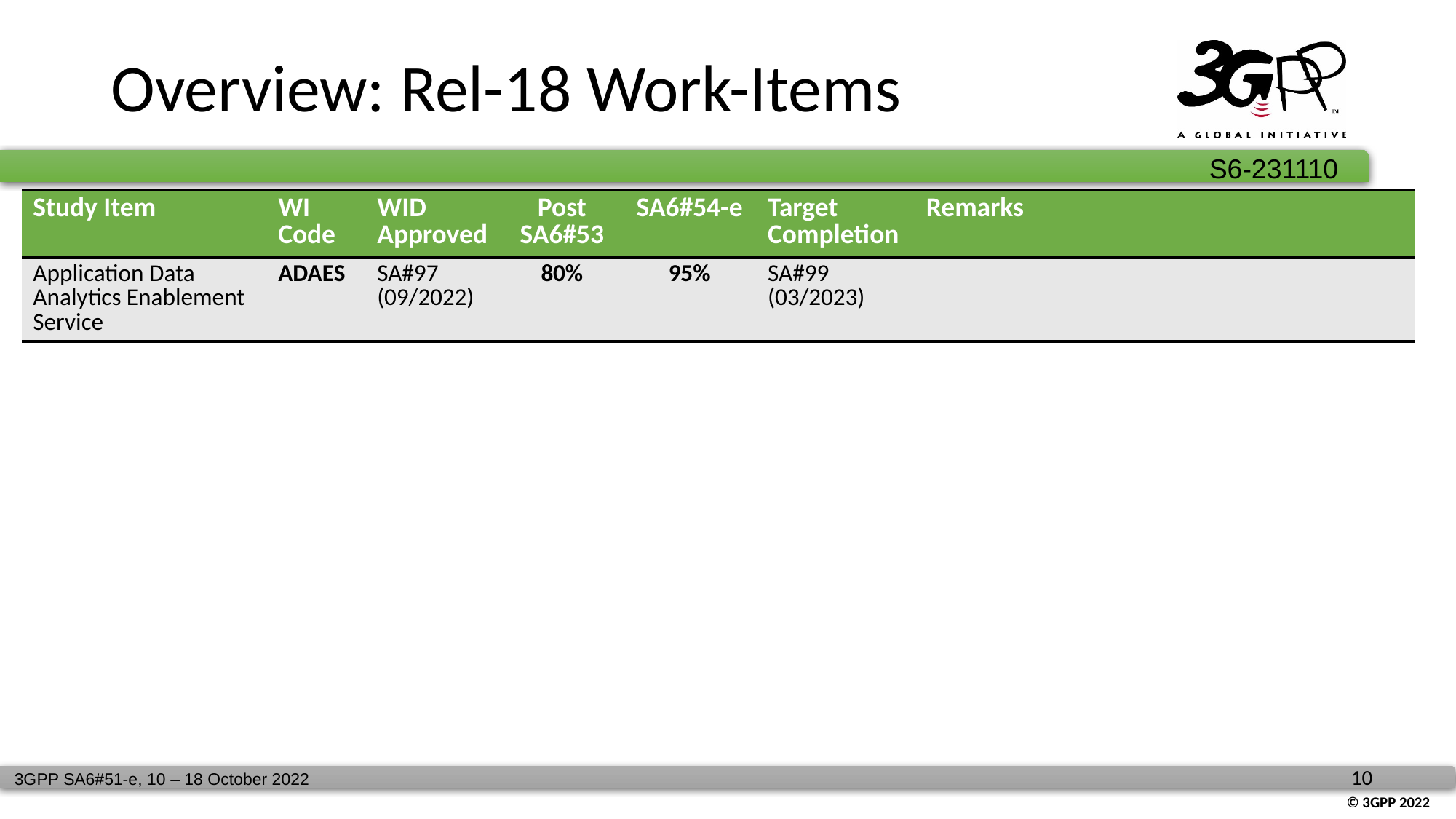

# Overview: Rel-18 Work-Items
| Study Item | WI Code | WID Approved | Post SA6#53 | SA6#54-e | Target Completion | Remarks |
| --- | --- | --- | --- | --- | --- | --- |
| Application Data Analytics Enablement Service | ADAES | SA#97 (09/2022) | 80% | 95% | SA#99 (03/2023) |  |